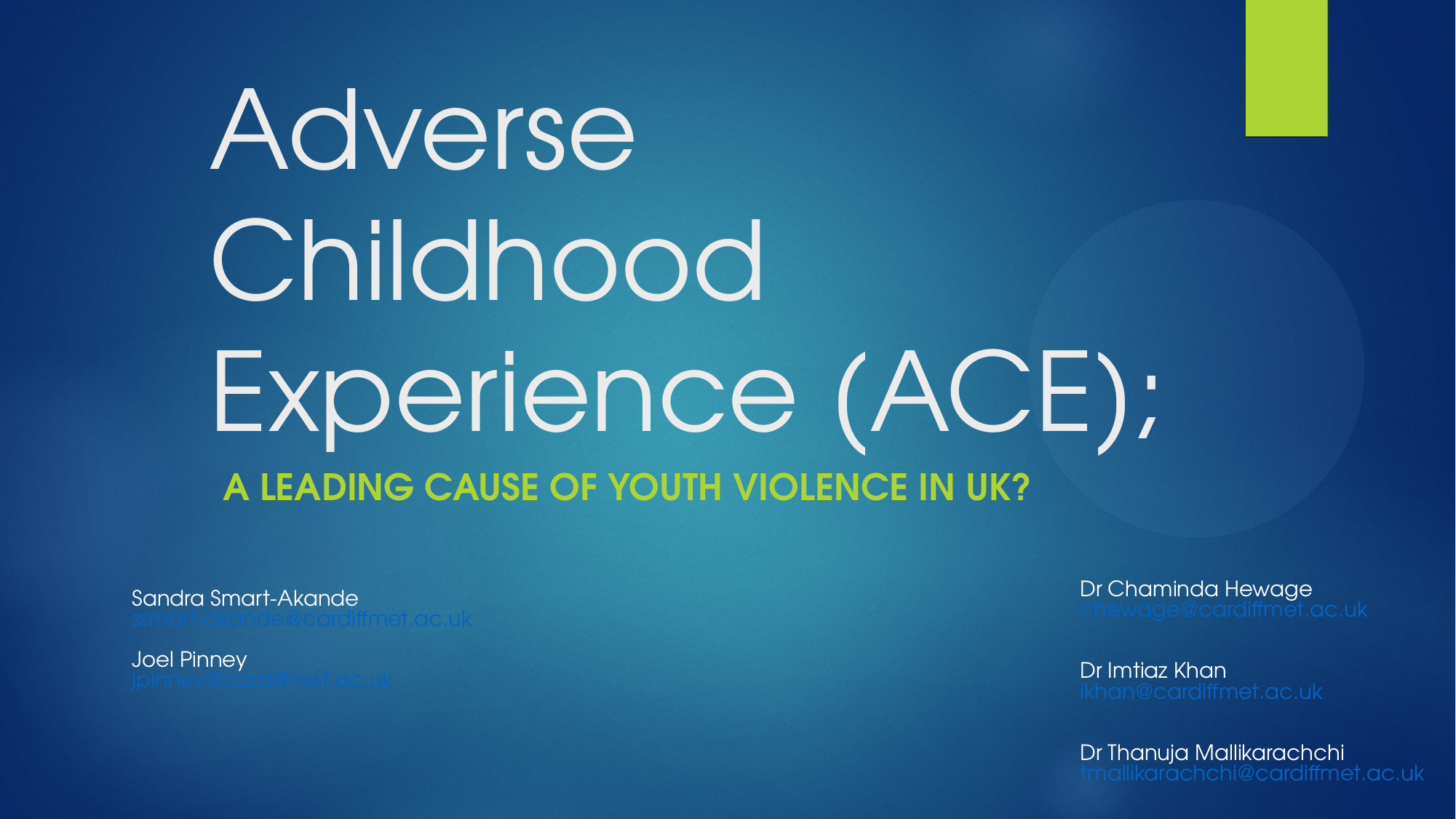

# Adverse Childhood Experience (ACE);
A Leading Cause of Youth violence In UK?

Dr Chaminda Hewage
chewage@cardiffmet.ac.uk

Dr Imtiaz Khan
ikhan@cardiffmet.ac.uk

Dr Thanuja Mallikarachchi
tmallikarachchi@cardiffmet.ac.uk

Sandra Smart-Akande
ssmart-akande@cardiffmet.ac.uk

Joel Pinney
jpinney@cardiffmet.ac.uk